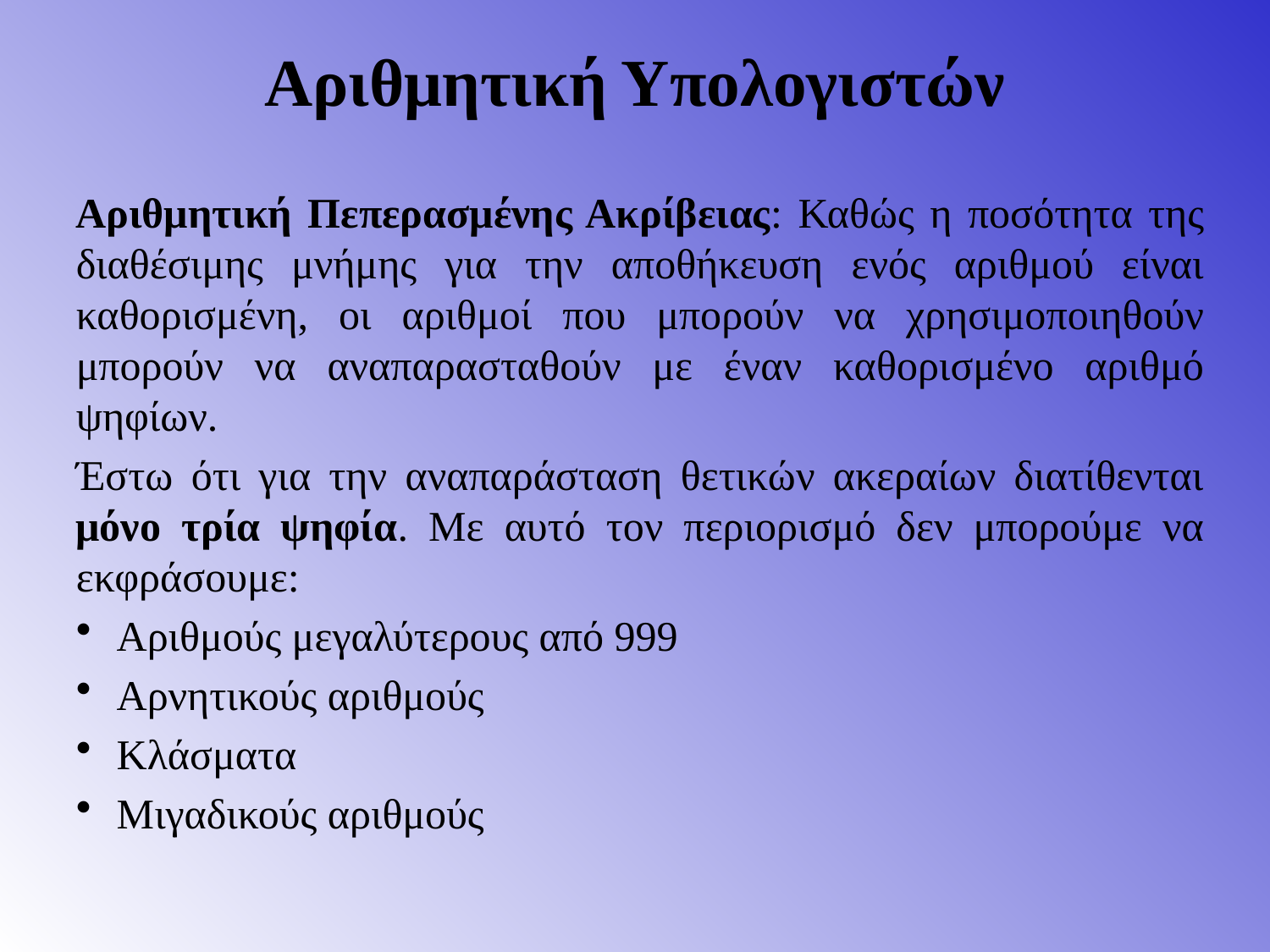

Αριθμητική Υπολογιστών
Αριθμητική Πεπερασμένης Ακρίβειας: Καθώς η ποσότητα της διαθέσιμης μνήμης για την αποθήκευση ενός αριθμού είναι καθορισμένη, οι αριθμοί που μπορούν να χρησιμοποιηθούν μπορούν να αναπαρασταθούν με έναν καθορισμένο αριθμό ψηφίων.
Έστω ότι για την αναπαράσταση θετικών ακεραίων διατίθενται μόνο τρία ψηφία. Με αυτό τον περιορισμό δεν μπορούμε να εκφράσουμε:
 Αριθμούς μεγαλύτερους από 999
 Αρνητικούς αριθμούς
 Κλάσματα
 Μιγαδικούς αριθμούς